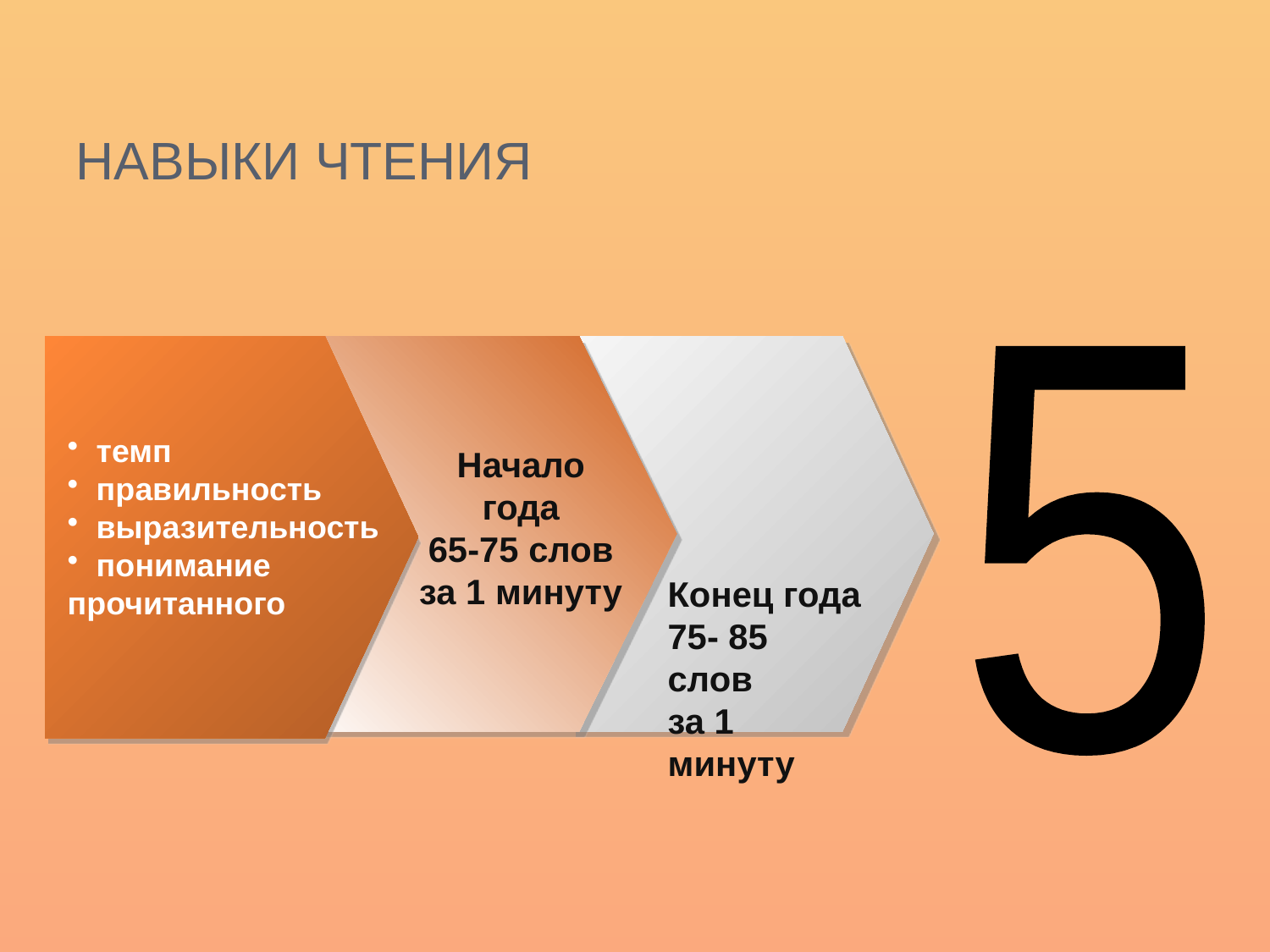

# Навыки чтения

5
  темп
  правильность
  выразительность
  понимание   прочитанного
Начало года
65-75 слов
за 1 минуту
Конец года
75- 85 слов
за 1 минуту